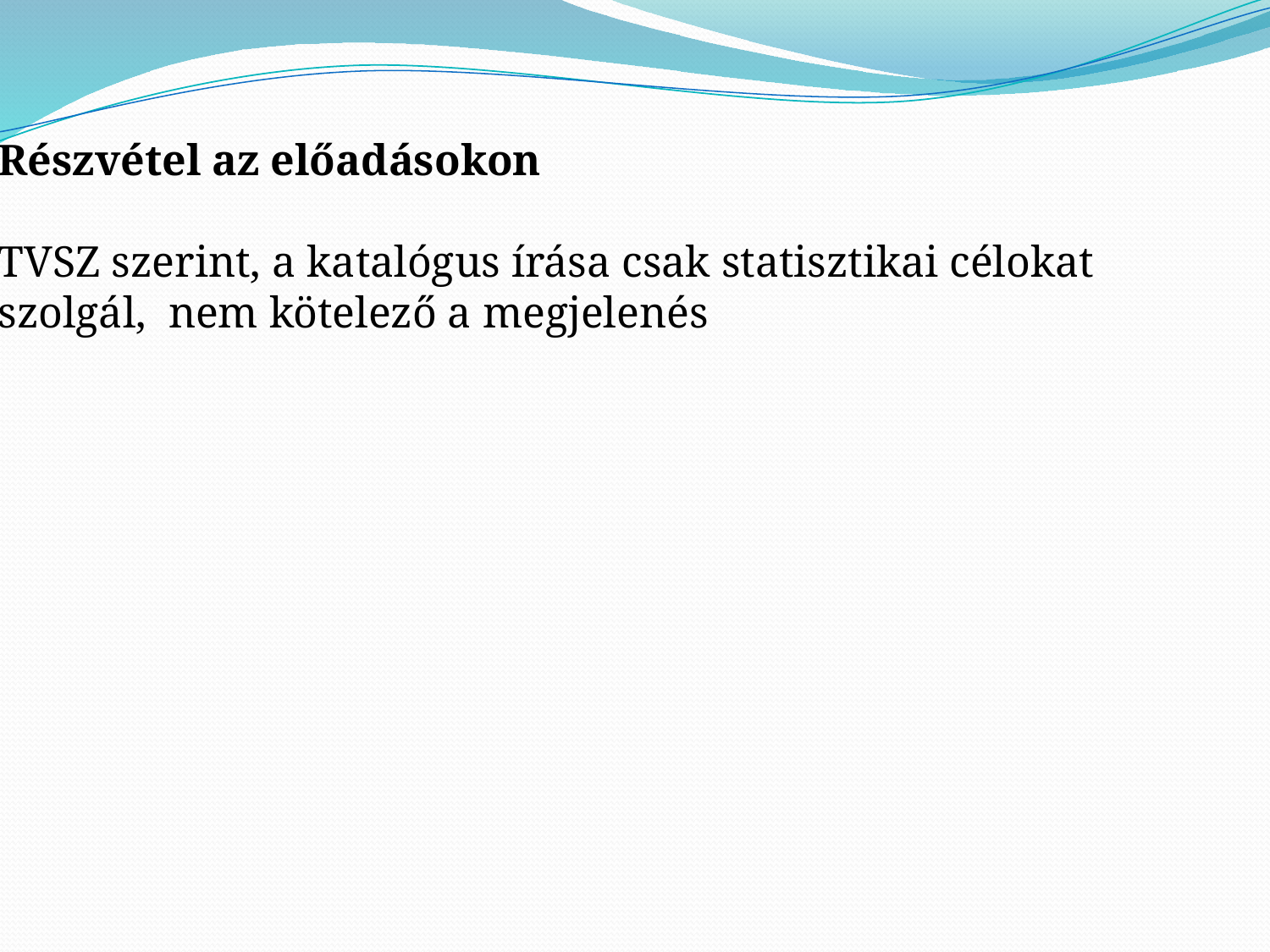

Részvétel az előadásokon

TVSZ szerint, a katalógus írása csak statisztikai célokat
szolgál,  nem kötelező a megjelenés